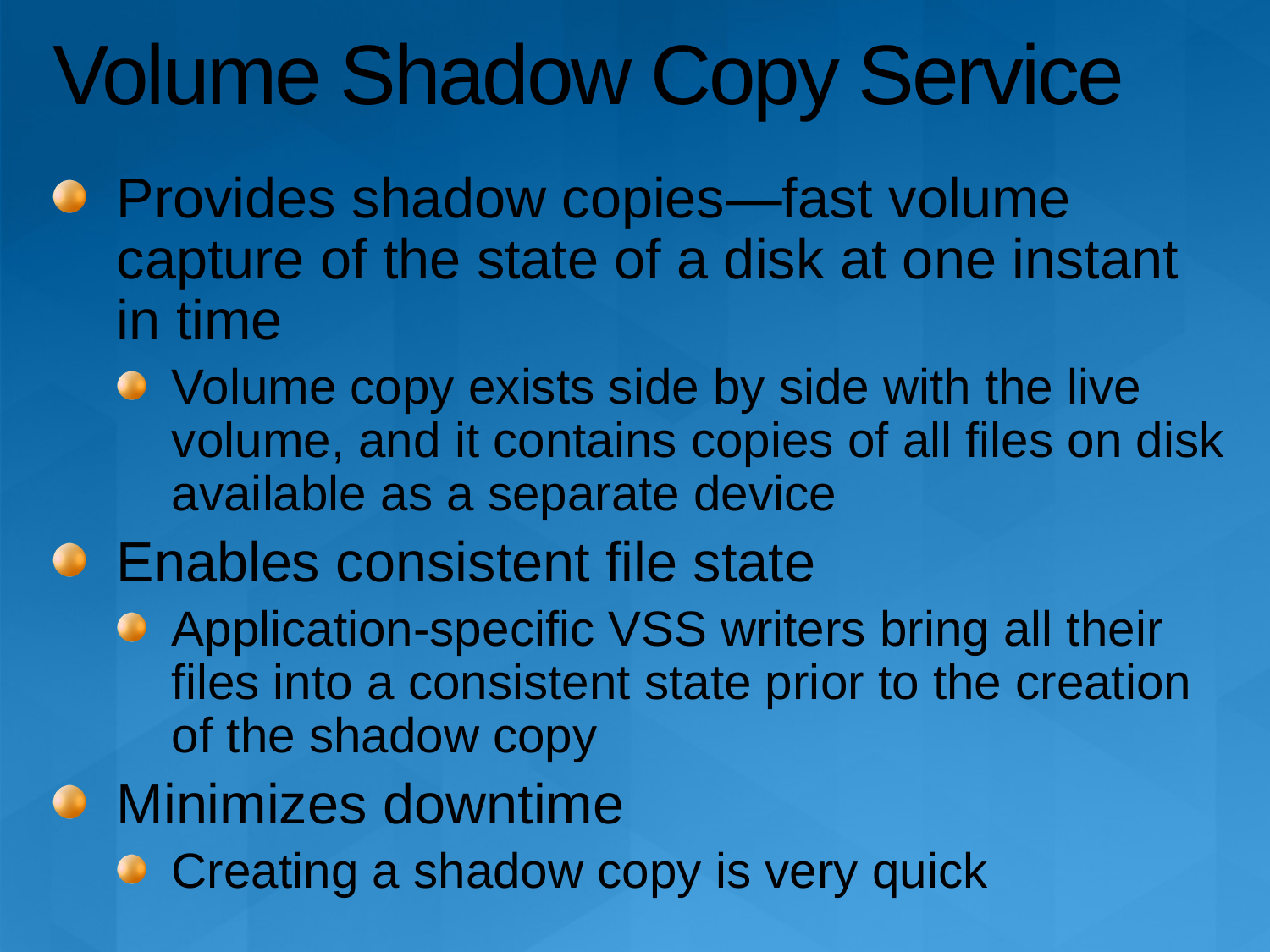

# Volume Shadow Copy Service
Provides shadow copies—fast volume capture of the state of a disk at one instant in time
Volume copy exists side by side with the live volume, and it contains copies of all files on disk available as a separate device
Enables consistent file state
Application-specific VSS writers bring all their files into a consistent state prior to the creation of the shadow copy
Minimizes downtime
Creating a shadow copy is very quick